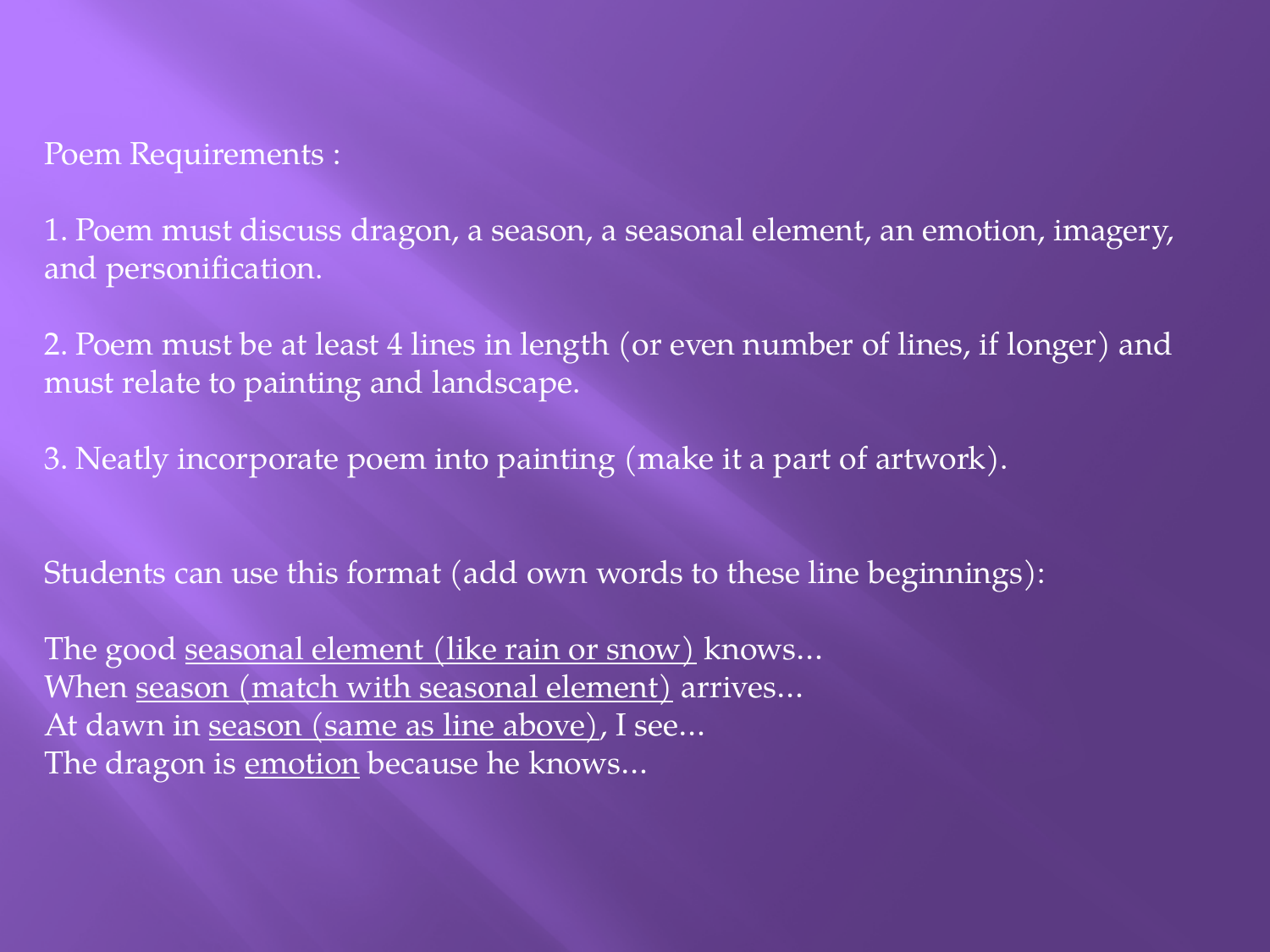

Poem Requirements :
1. Poem must discuss dragon, a season, a seasonal element, an emotion, imagery, and personification.
2. Poem must be at least 4 lines in length (or even number of lines, if longer) and must relate to painting and landscape.
3. Neatly incorporate poem into painting (make it a part of artwork).
Students can use this format (add own words to these line beginnings):
The good seasonal element (like rain or snow) knows…
When season (match with seasonal element) arrives…
At dawn in season (same as line above), I see…
The dragon is emotion because he knows…